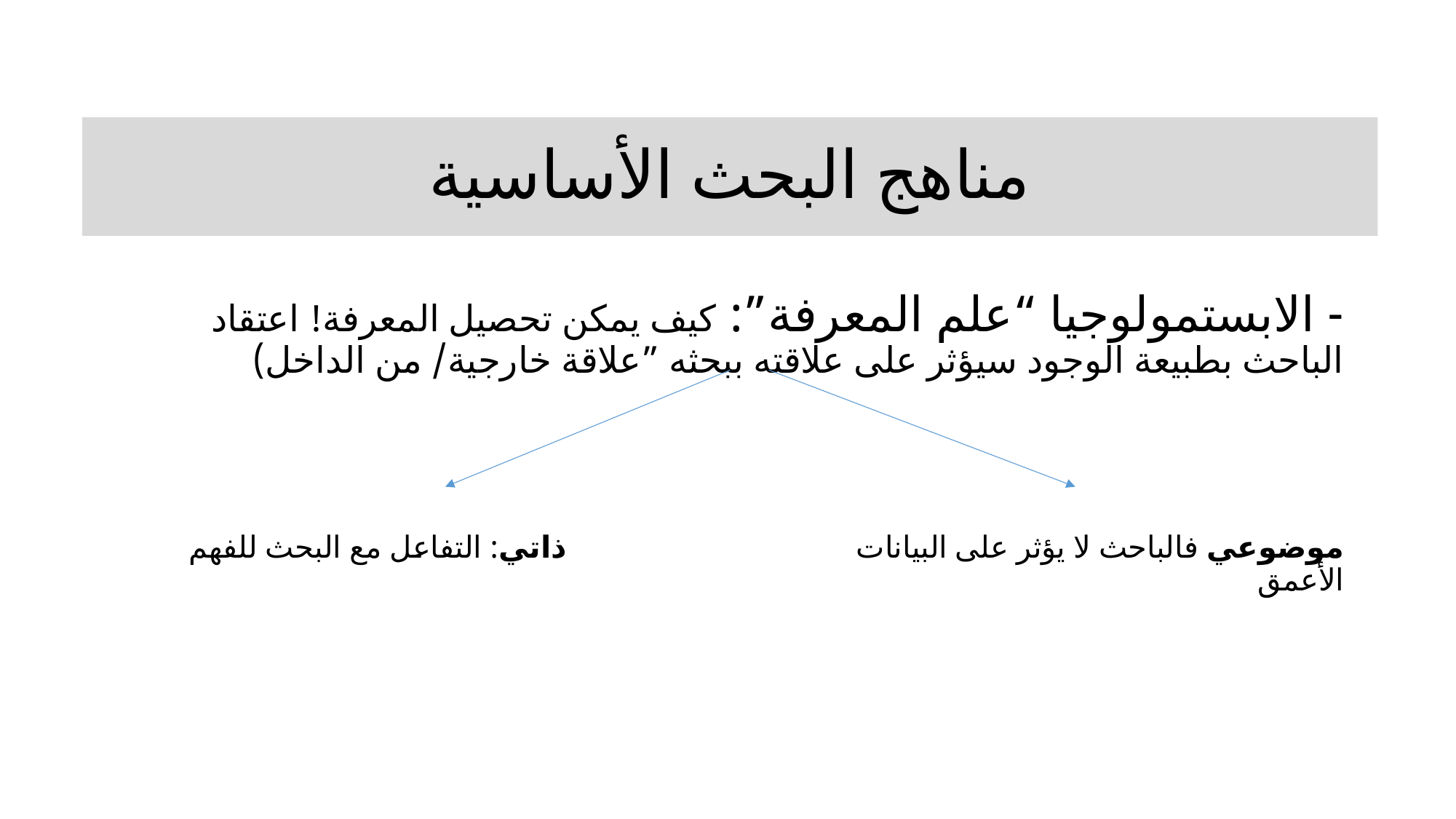

# مناهج البحث الأساسية

- الابستمولوجيا “علم المعرفة”: كيف يمكن تحصيل المعرفة! اعتقاد الباحث بطبيعة الوجود سيؤثر على علاقته ببحثه ”علاقة خارجية/ من الداخل)

موضوعي فالباحث لا يؤثر على البيانات                                     ذاتي: التفاعل مع البحث للفهم الأعمق